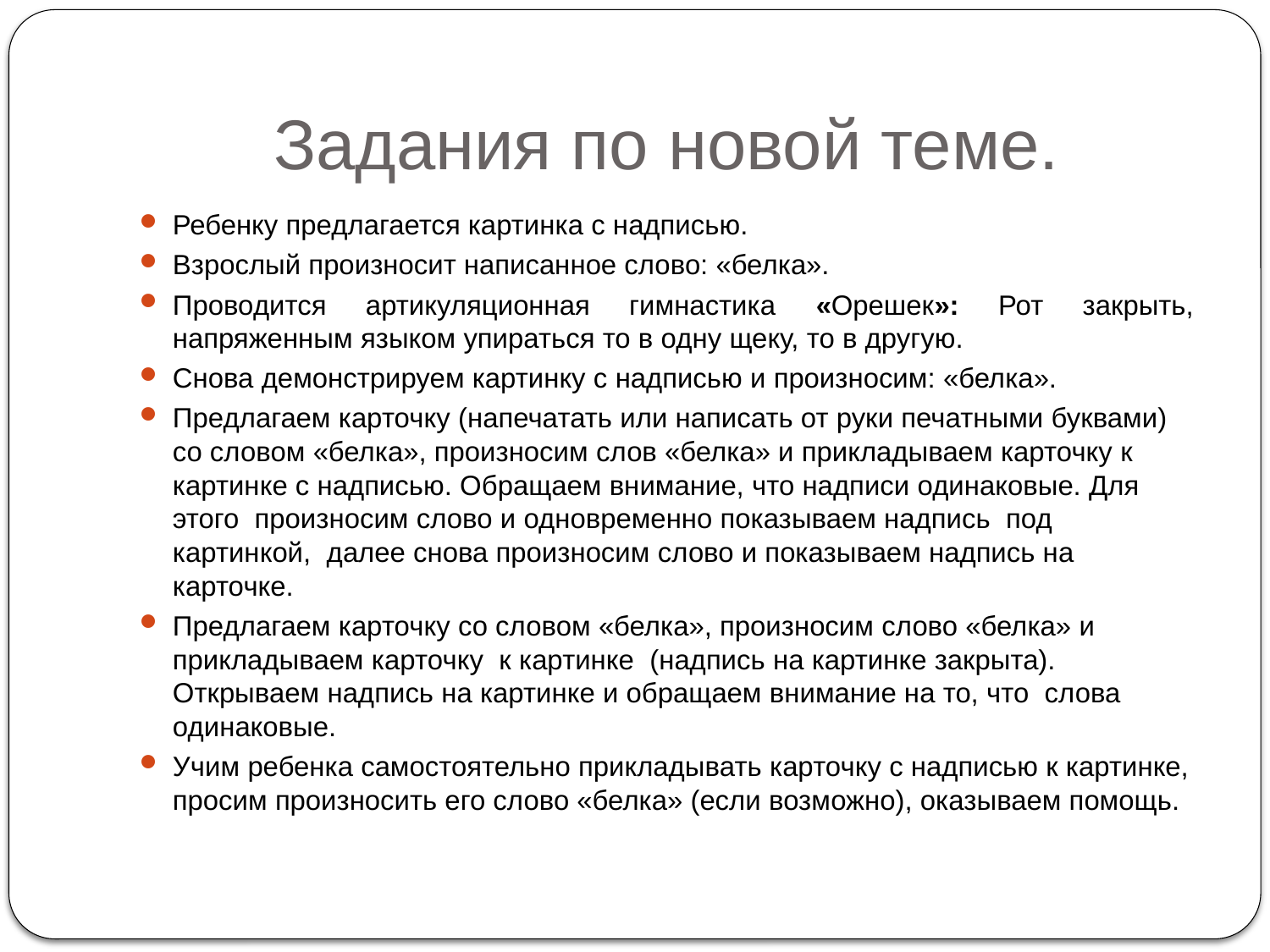

# Задания по новой теме.
Ребенку предлагается картинка с надписью.
Взрослый произносит написанное слово: «белка».
Проводится артикуляционная гимнастика «Орешек»: Рот закрыть, напряженным языком упираться то в одну щеку, то в другую.
Снова демонстрируем картинку с надписью и произносим: «белка».
Предлагаем карточку (напечатать или написать от руки печатными буквами) со словом «белка», произносим слов «белка» и прикладываем карточку к картинке с надписью. Обращаем внимание, что надписи одинаковые. Для этого  произносим слово и одновременно показываем надпись  под картинкой,  далее снова произносим слово и показываем надпись на карточке.
Предлагаем карточку со словом «белка», произносим слово «белка» и прикладываем карточку  к картинке  (надпись на картинке закрыта). Открываем надпись на картинке и обращаем внимание на то, что  слова одинаковые.
Учим ребенка самостоятельно прикладывать карточку с надписью к картинке, просим произносить его слово «белка» (если возможно), оказываем помощь.